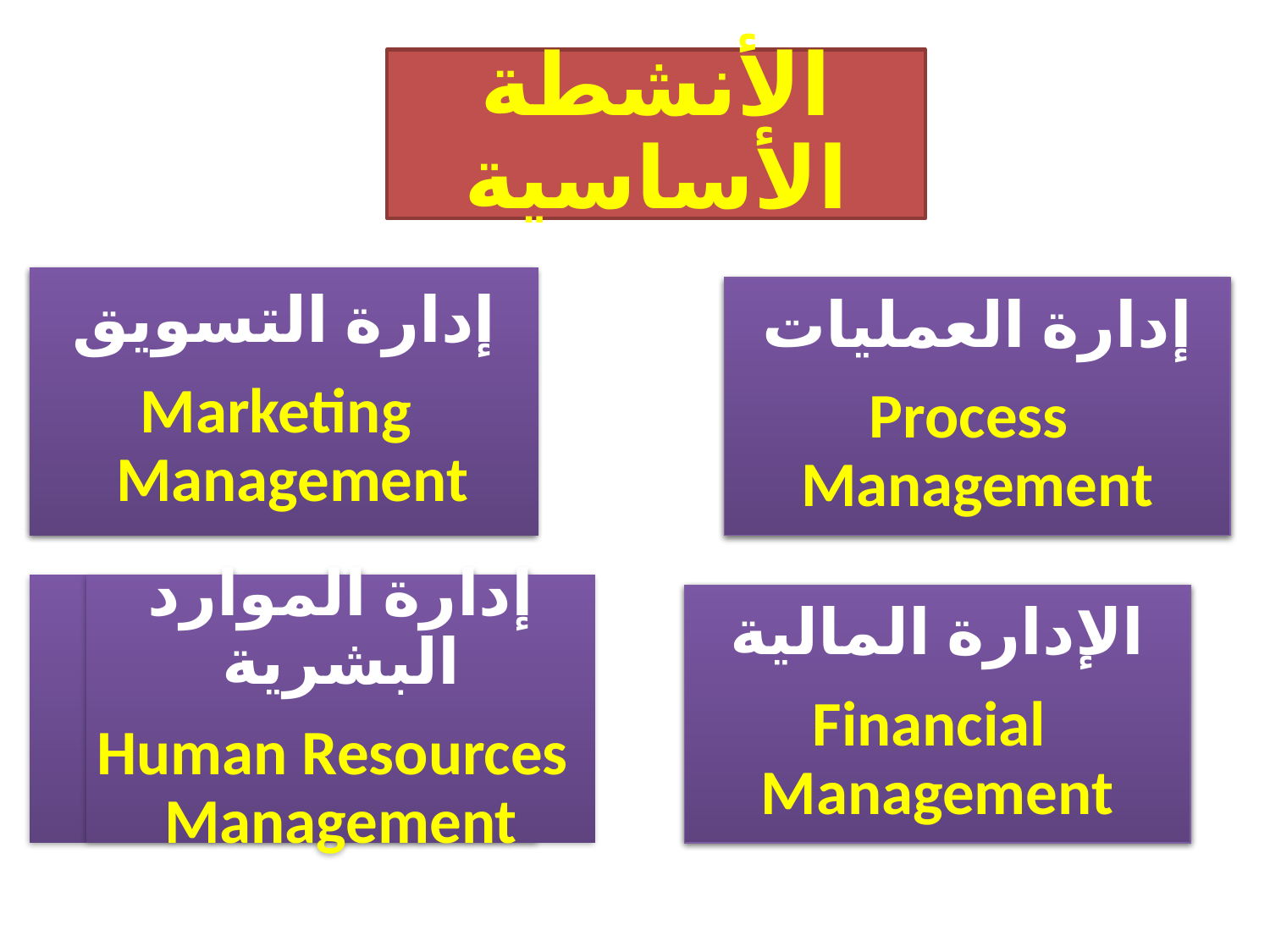

الأنشطة الأساسية

إدارة التسويق
 Marketing Management

إدارة العمليات
 Process Management

إدارة الموارد البشرية
 Human Resources Management

الإدارة المالية
 Financial Management